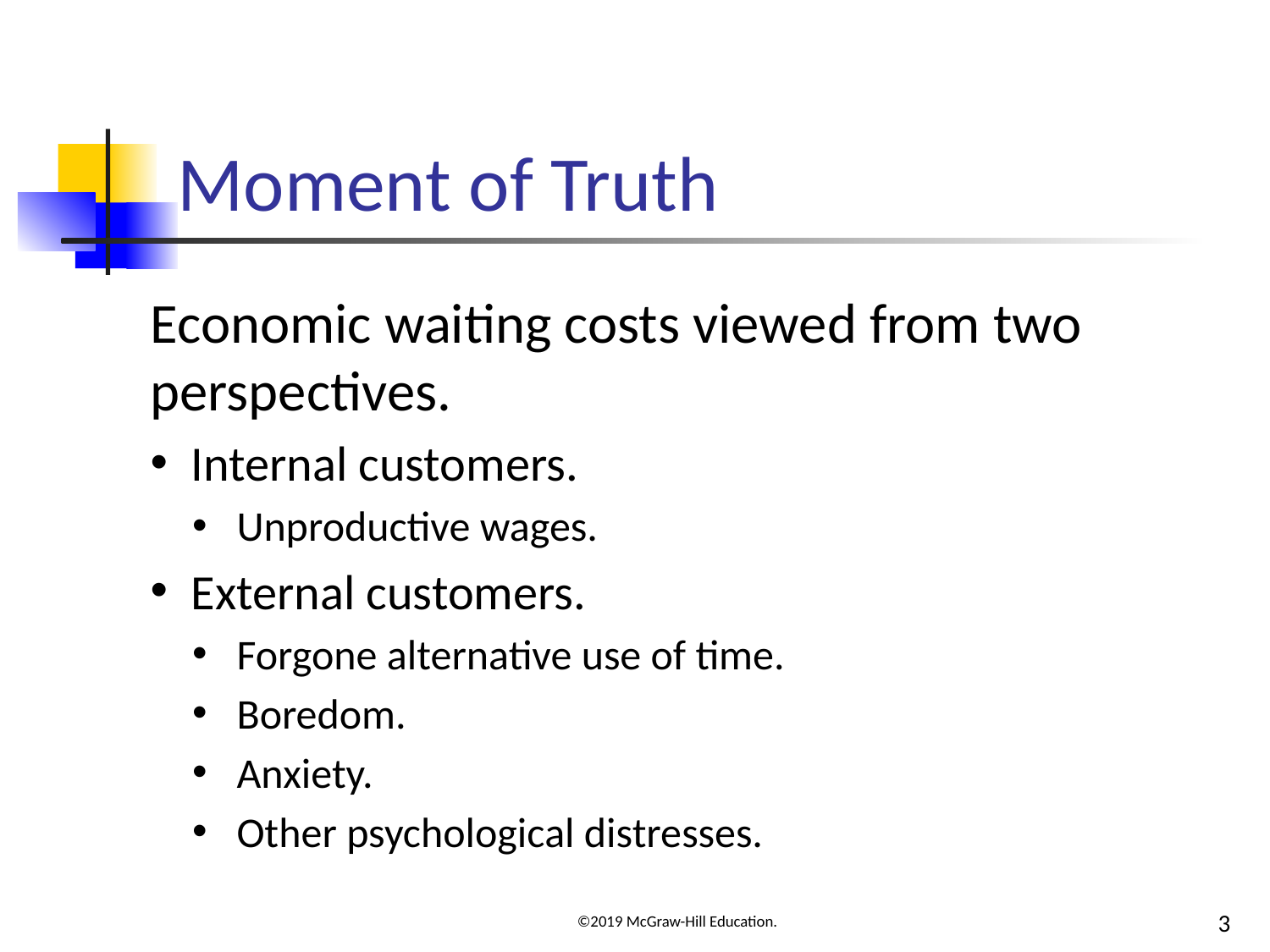

# Moment of Truth
Economic waiting costs viewed from two perspectives.
Internal customers.
Unproductive wages.
External customers.
Forgone alternative use of time.
Boredom.
Anxiety.
Other psychological distresses.